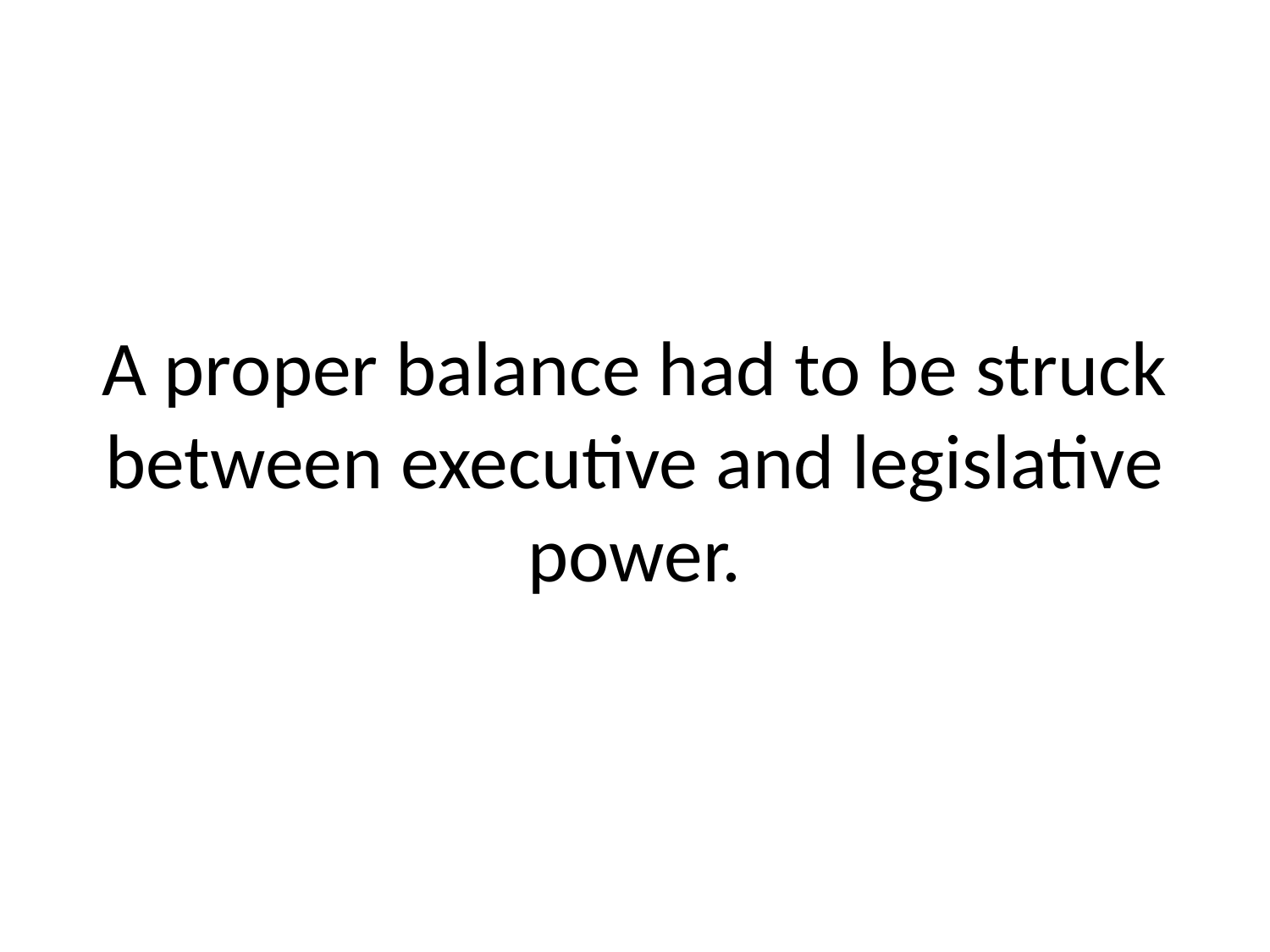

# A proper balance had to be struck between executive and legislative power.